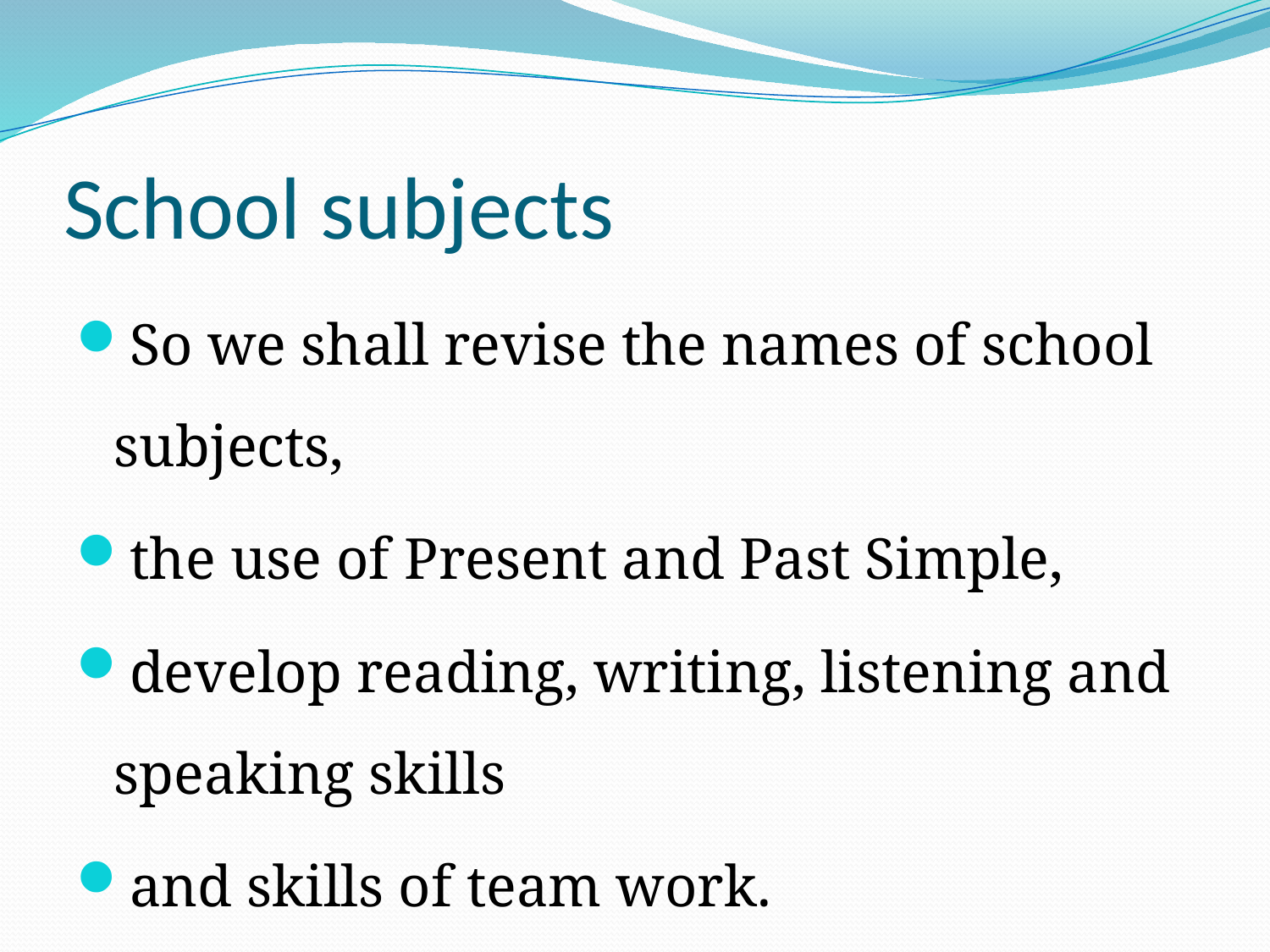

# School subjects
So we shall revise the names of school subjects,
the use of Present and Past Simple,
develop reading, writing, listening and speaking skills
and skills of team work.